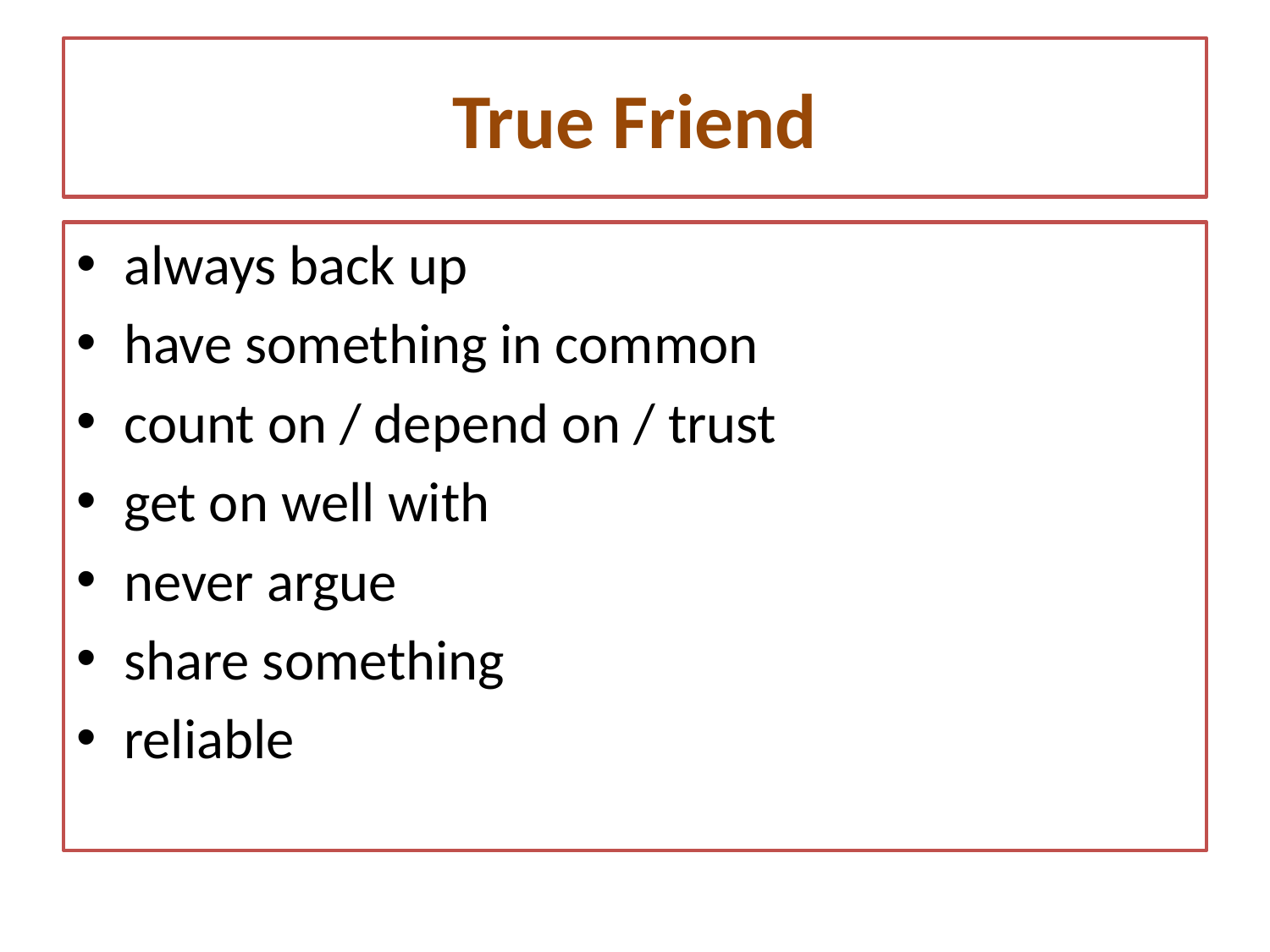

# True Friend
always back up
have something in common
count on / depend on / trust
get on well with
never argue
share something
reliable